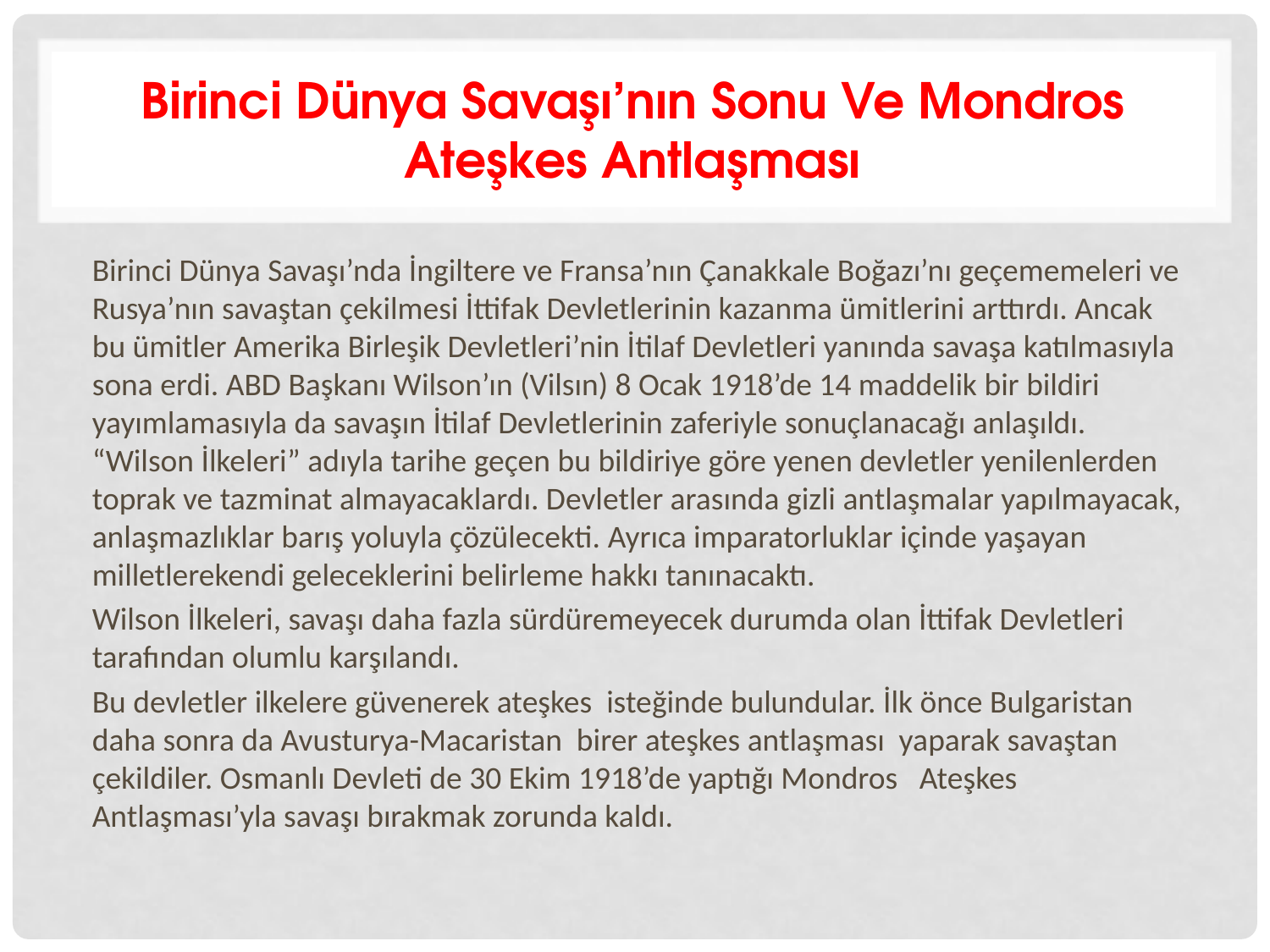

# Birinci Dünya Savaşı’nın Sonu Ve Mondros Ateşkes Antlaşması
Birinci Dünya Savaşı’nda İngiltere ve Fransa’nın Çanakkale Boğazı’nı geçememeleri ve Rusya’nın savaştan çekilmesi İttifak Devletlerinin kazanma ümitlerini arttırdı. Ancak bu ümitler Amerika Birleşik Devletleri’nin İtilaf Devletleri yanında savaşa katılmasıyla sona erdi. ABD Başkanı Wilson’ın (Vilsın) 8 Ocak 1918’de 14 maddelik bir bildiri yayımlamasıyla da savaşın İtilaf Devletlerinin zaferiyle sonuçlanacağı anlaşıldı. “Wilson İlkeleri” adıyla tarihe geçen bu bildiriye göre yenen devletler yenilenlerden toprak ve tazminat almayacaklardı. Devletler arasında gizli antlaşmalar yapılmayacak, anlaşmazlıklar barış yoluyla çözülecekti. Ayrıca imparatorluklar içinde yaşayan  milletlerekendi geleceklerini belirleme hakkı tanınacaktı.
Wilson İlkeleri, savaşı daha fazla sürdüremeyecek durumda olan İttifak Devletleri tarafından olumlu karşılandı.
Bu devletler ilkelere güvenerek ateşkes  isteğinde bulundular. İlk önce Bulgaristan daha sonra da Avusturya-Macaristan  birer ateşkes antlaşması  yaparak savaştan çekildiler. Osmanlı Devleti de 30 Ekim 1918’de yaptığı Mondros   Ateşkes Antlaşması’yla savaşı bırakmak zorunda kaldı.